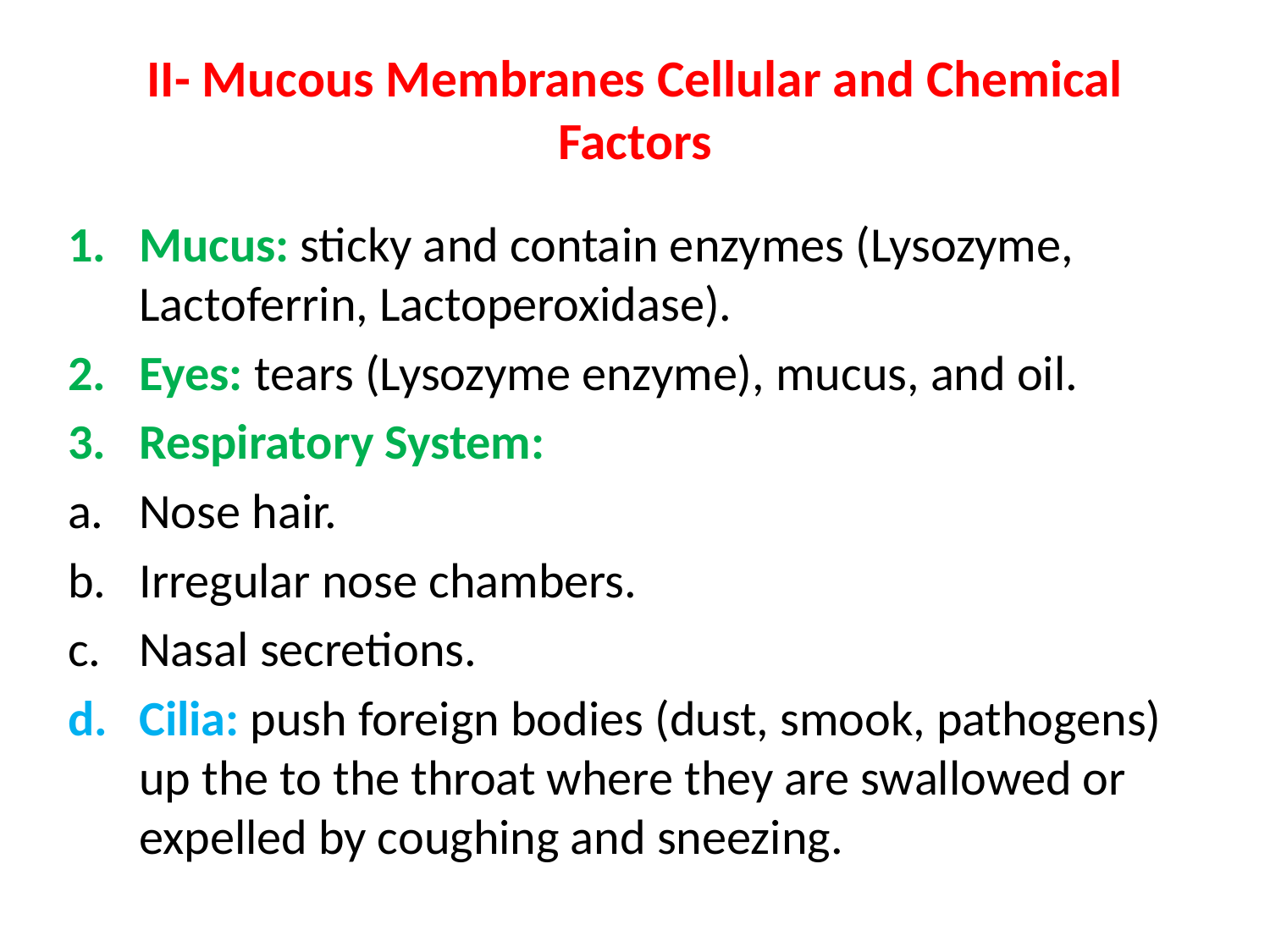

# II- Mucous Membranes Cellular and Chemical Factors
Mucus: sticky and contain enzymes (Lysozyme, Lactoferrin, Lactoperoxidase).
Eyes: tears (Lysozyme enzyme), mucus, and oil.
Respiratory System:
Nose hair.
Irregular nose chambers.
Nasal secretions.
Cilia: push foreign bodies (dust, smook, pathogens) up the to the throat where they are swallowed or expelled by coughing and sneezing.